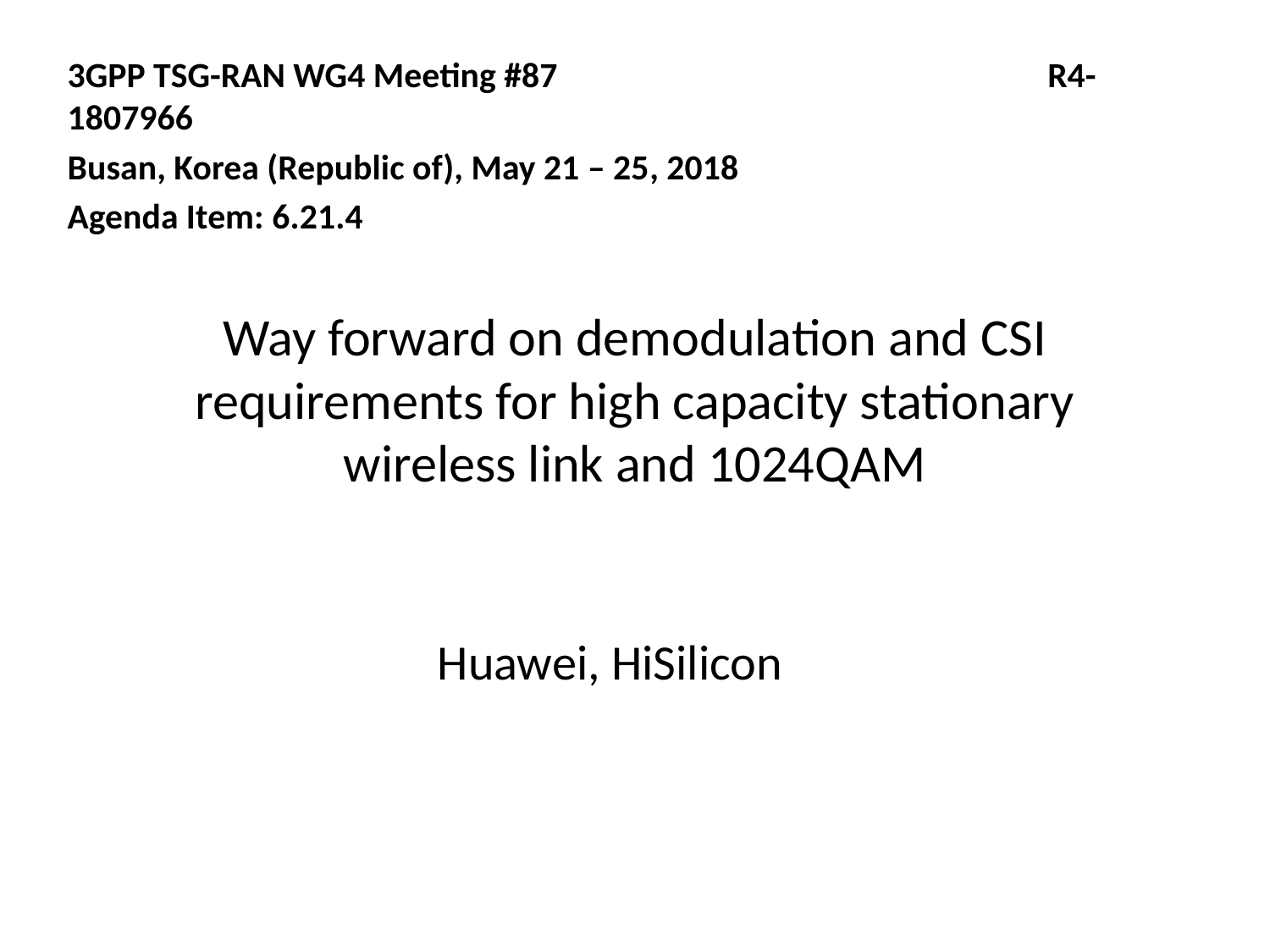

3GPP TSG-RAN WG4 Meeting #87 		                                           R4-1807966
Busan, Korea (Republic of), May 21 – 25, 2018
Agenda Item: 6.21.4
# Way forward on demodulation and CSI requirements for high capacity stationary wireless link and 1024QAM
Huawei, HiSilicon